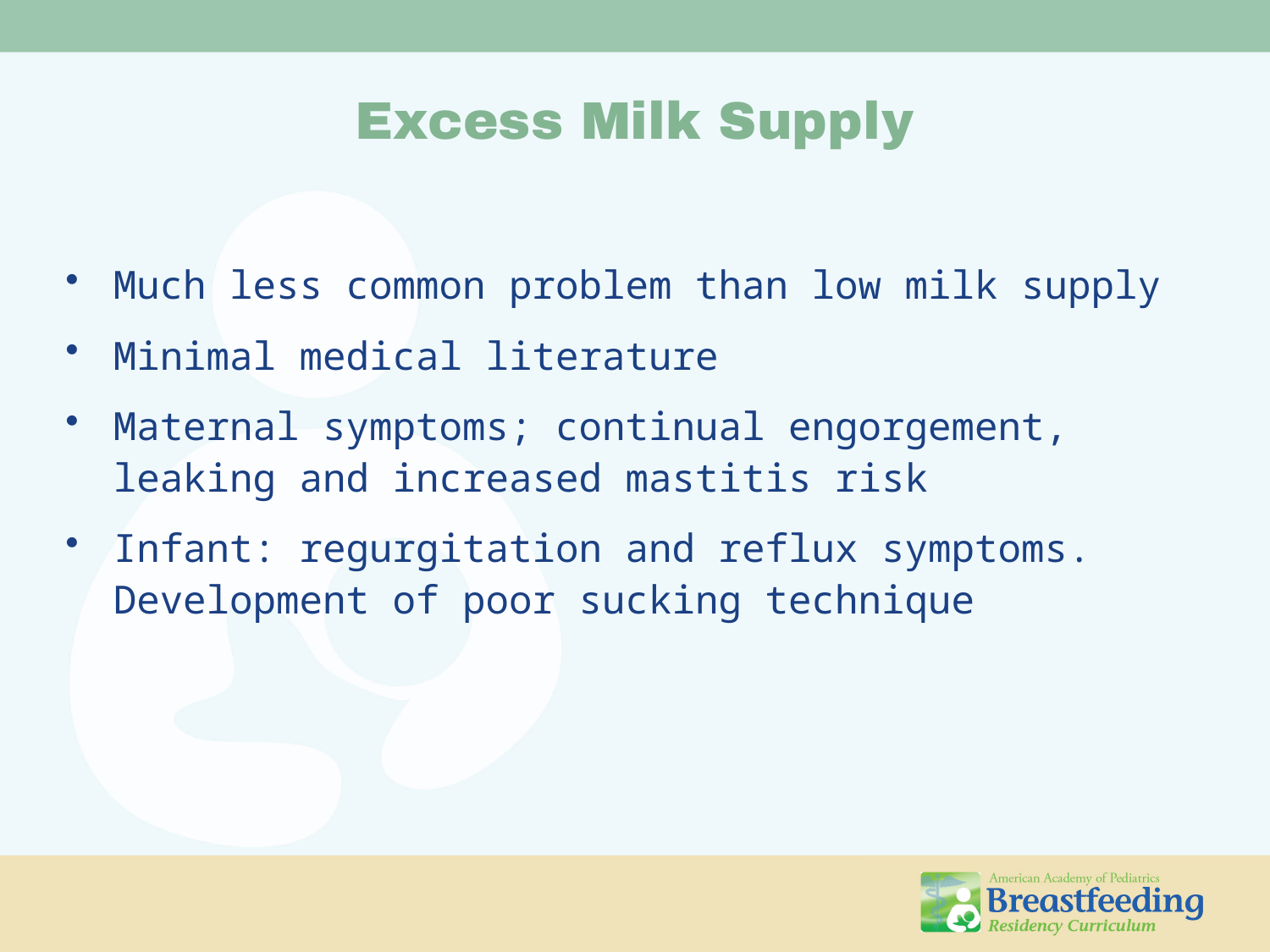

# Excess Milk Supply
Much less common problem than low milk supply
Minimal medical literature
Maternal symptoms; continual engorgement, leaking and increased mastitis risk
Infant: regurgitation and reflux symptoms. Development of poor sucking technique